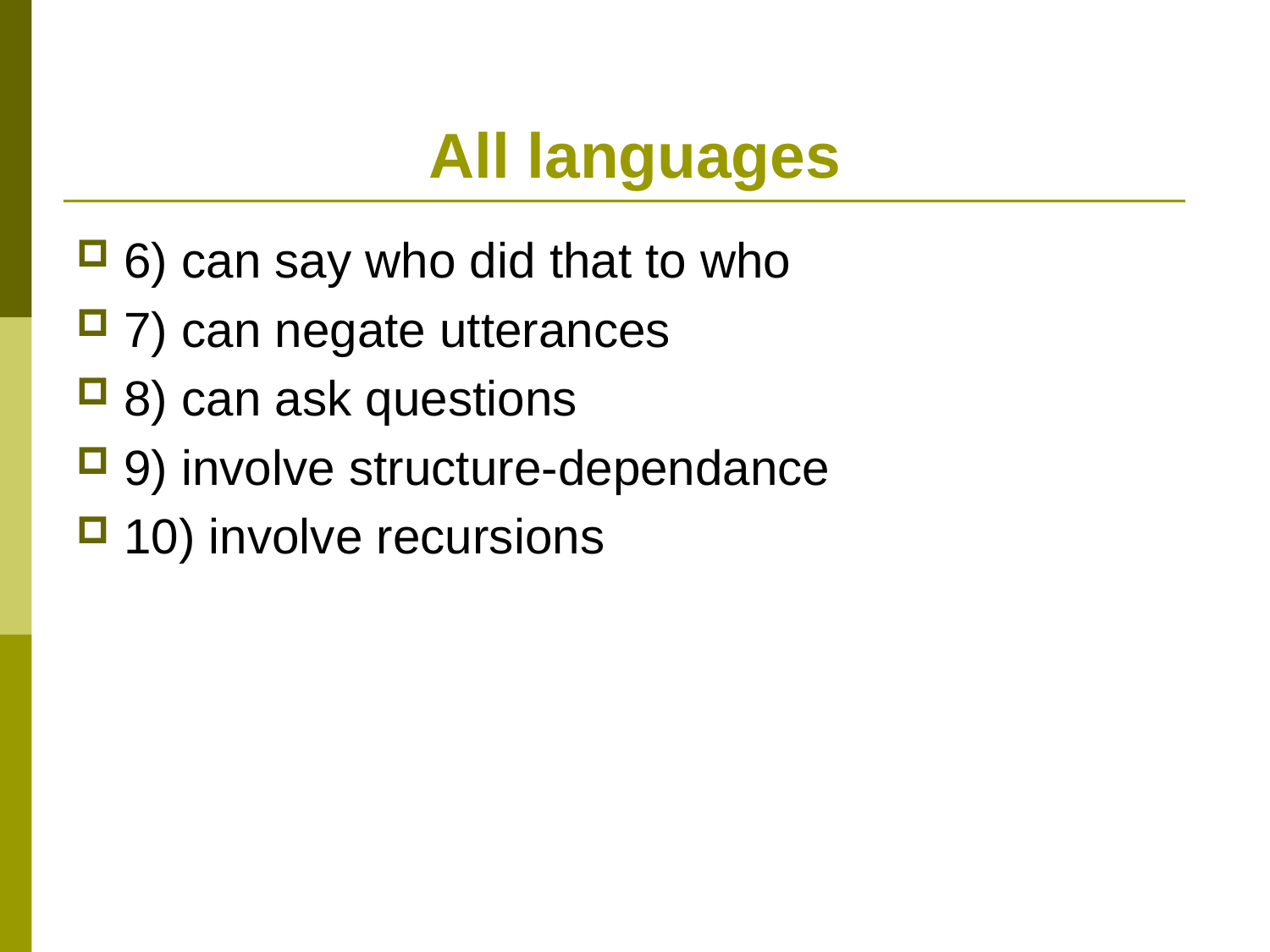

# All languages
6) can say who did that to who
7) can negate utterances
8) can ask questions
9) involve structure-dependance
10) involve recursions